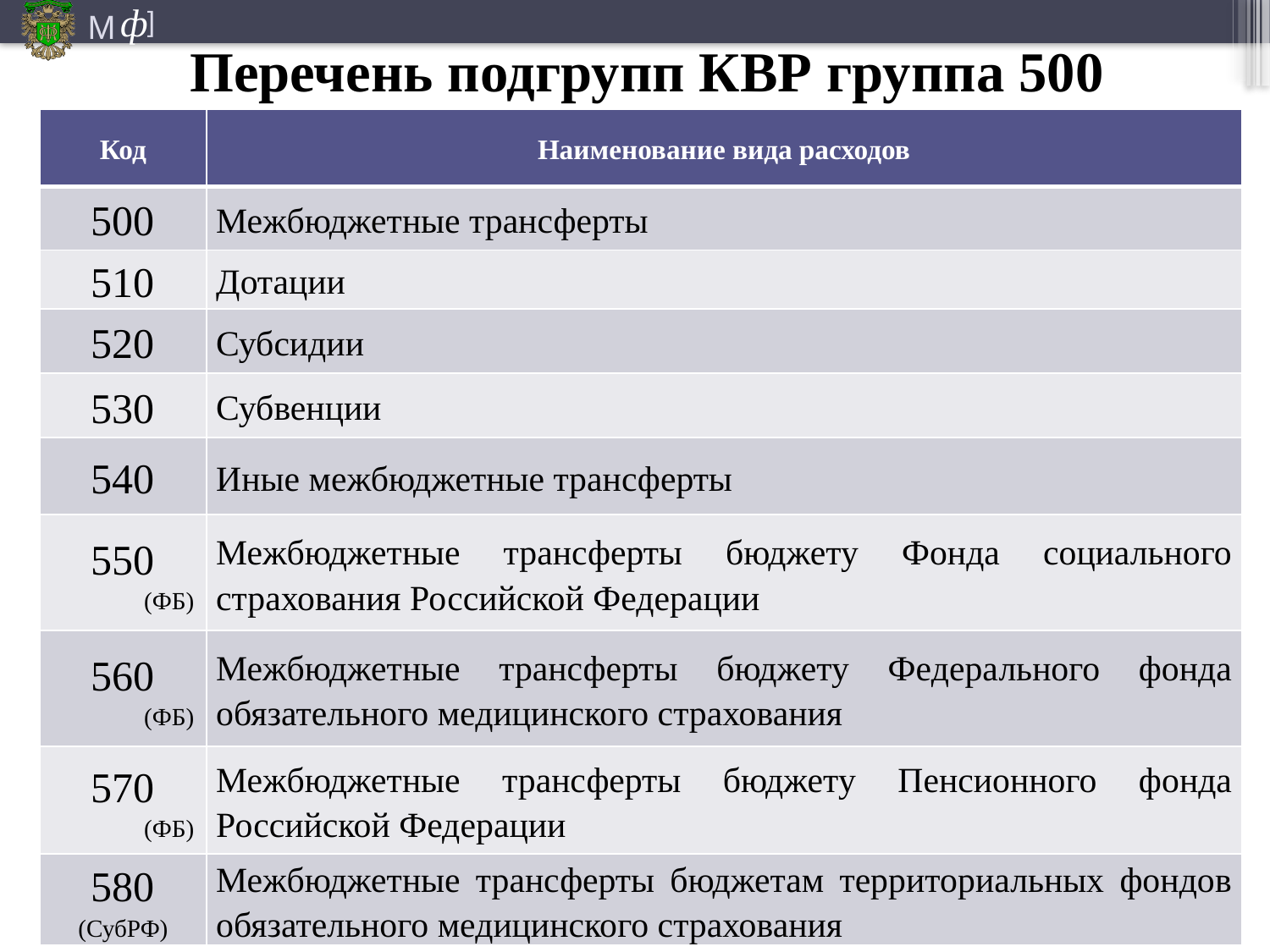

# Перечень подгрупп КВР группа 500
| Код | Наименование вида расходов |
| --- | --- |
| 500 | Межбюджетные трансферты |
| 510 | Дотации |
| 520 | Субсидии |
| 530 | Субвенции |
| 540 | Иные межбюджетные трансферты |
| 550 (ФБ) | Межбюджетные трансферты бюджету Фонда социального страхования Российской Федерации |
| 560 (ФБ) | Межбюджетные трансферты бюджету Федерального фонда обязательного медицинского страхования |
| 570 (ФБ) | Межбюджетные трансферты бюджету Пенсионного фонда Российской Федерации |
| 580 (СубРФ) | Межбюджетные трансферты бюджетам территориальных фондов обязательного медицинского страхования |